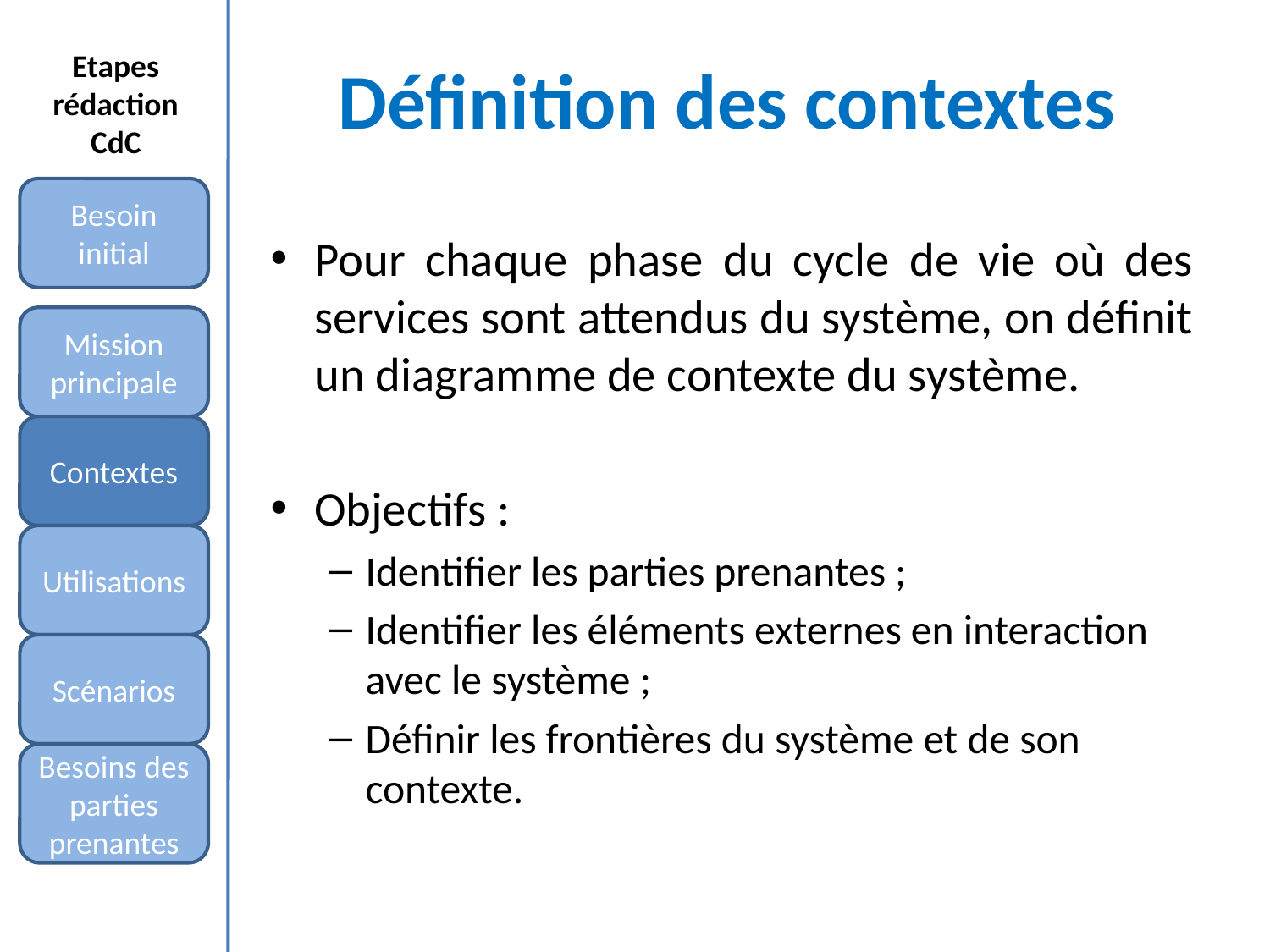

# Définition des contextes
Etapes
rédaction
CdC
Besoin initial
Pour chaque phase du cycle de vie où des services sont attendus du système, on définit un diagramme de contexte du système.

Objectifs :
Identifier les parties prenantes ;
Identifier les éléments externes en interaction avec le système ;
Définir les frontières du système et de son contexte.
Mission principale
Contextes
Utilisations
Scénarios
Besoins des parties prenantes